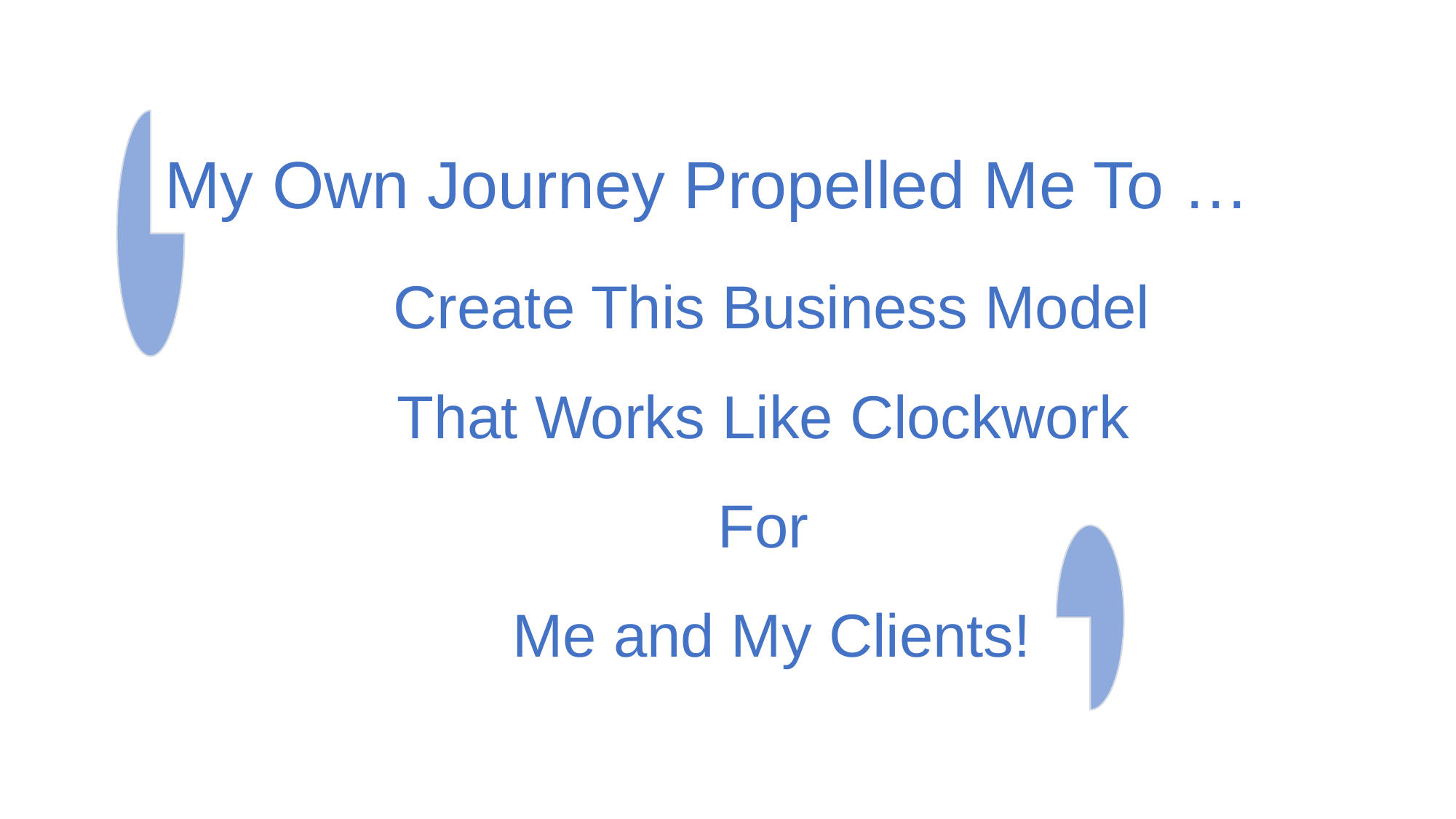

# My Own Journey Propelled Me To … 	Create This Business Model That Works Like Clockwork For Me and My Clients!